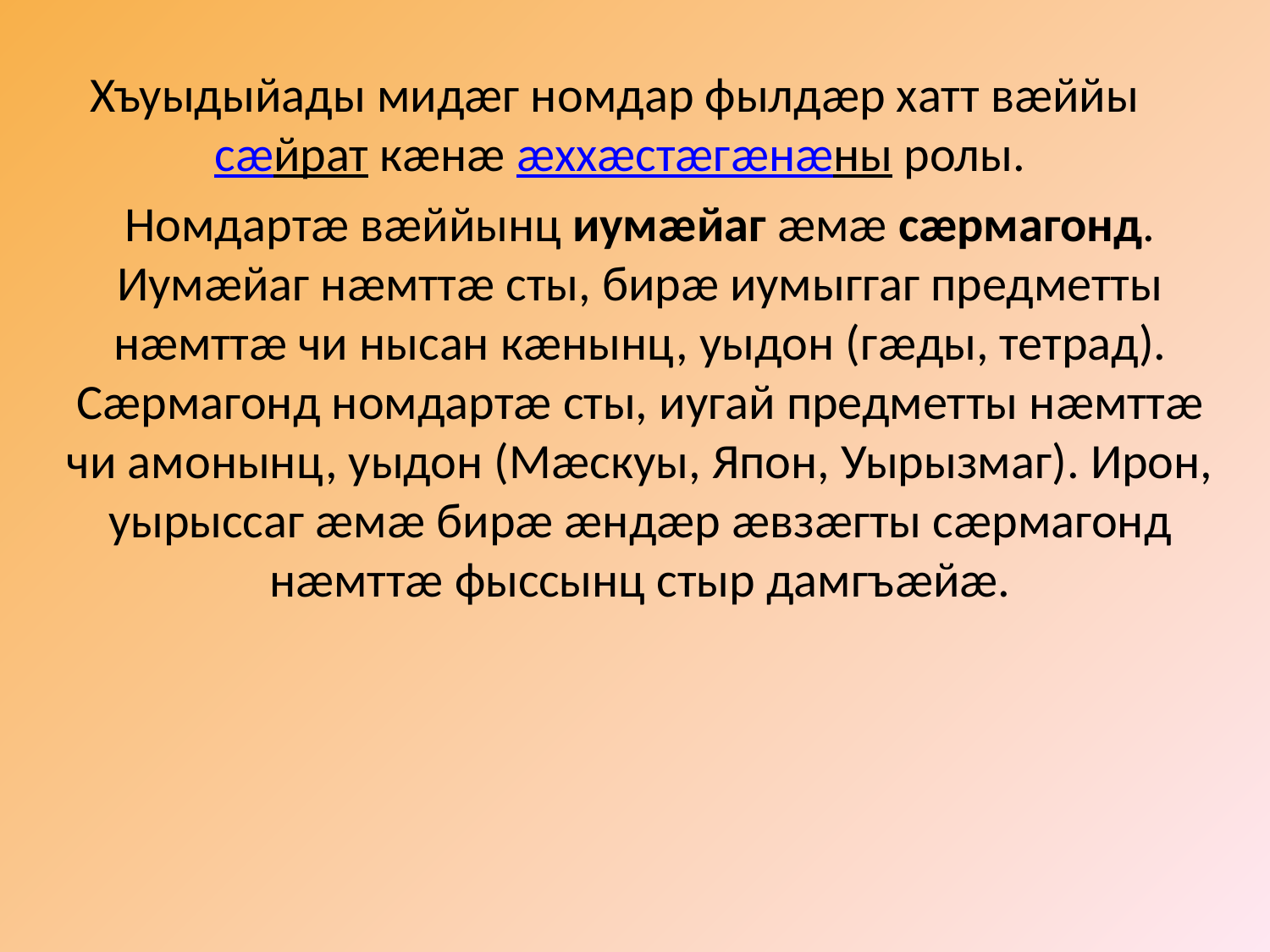

Хъуыдыйады мидæг номдар фылдæр хатт вæййы сæйрат кæнæ æххæстæгæнæны ролы.
Номдартæ вæййынц иумæйаг æмæ сæрмагонд. Иумæйаг нæмттæ сты, бирæ иумыггаг предметты нæмттæ чи нысан кæнынц, уыдон (гæды, тетрад). Сæрмагонд номдартæ сты, иугай предметты нæмттæ чи амонынц, уыдон (Мæскуы, Япон, Уырызмаг). Ирон, уырыссаг æмæ бирæ æндæр æвзæгты сæрмагонд нæмттæ фыссынц стыр дамгъæйæ.